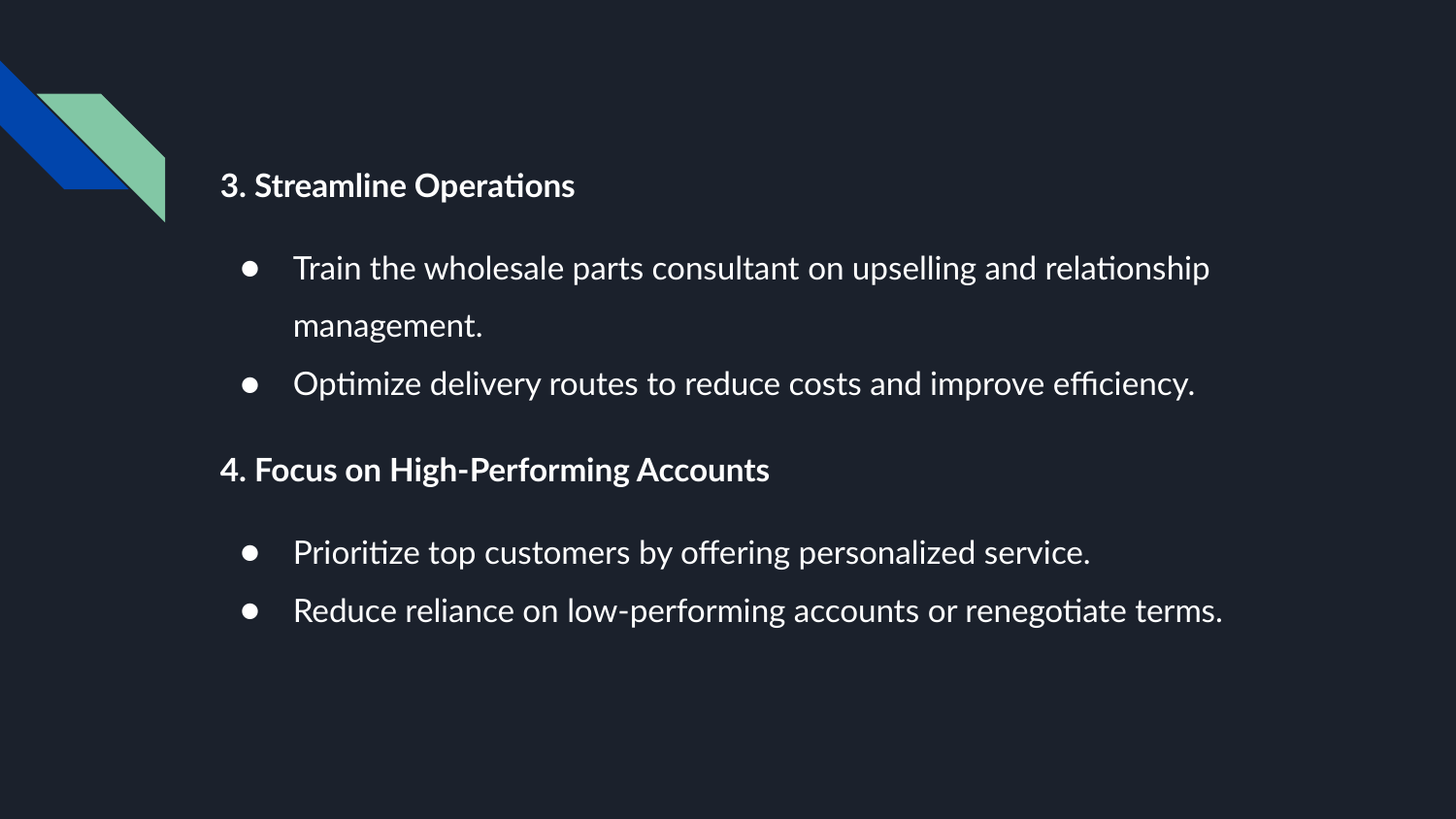

3. Streamline Operations
Train the wholesale parts consultant on upselling and relationship management.
Optimize delivery routes to reduce costs and improve efficiency.
4. Focus on High-Performing Accounts
Prioritize top customers by offering personalized service.
Reduce reliance on low-performing accounts or renegotiate terms.